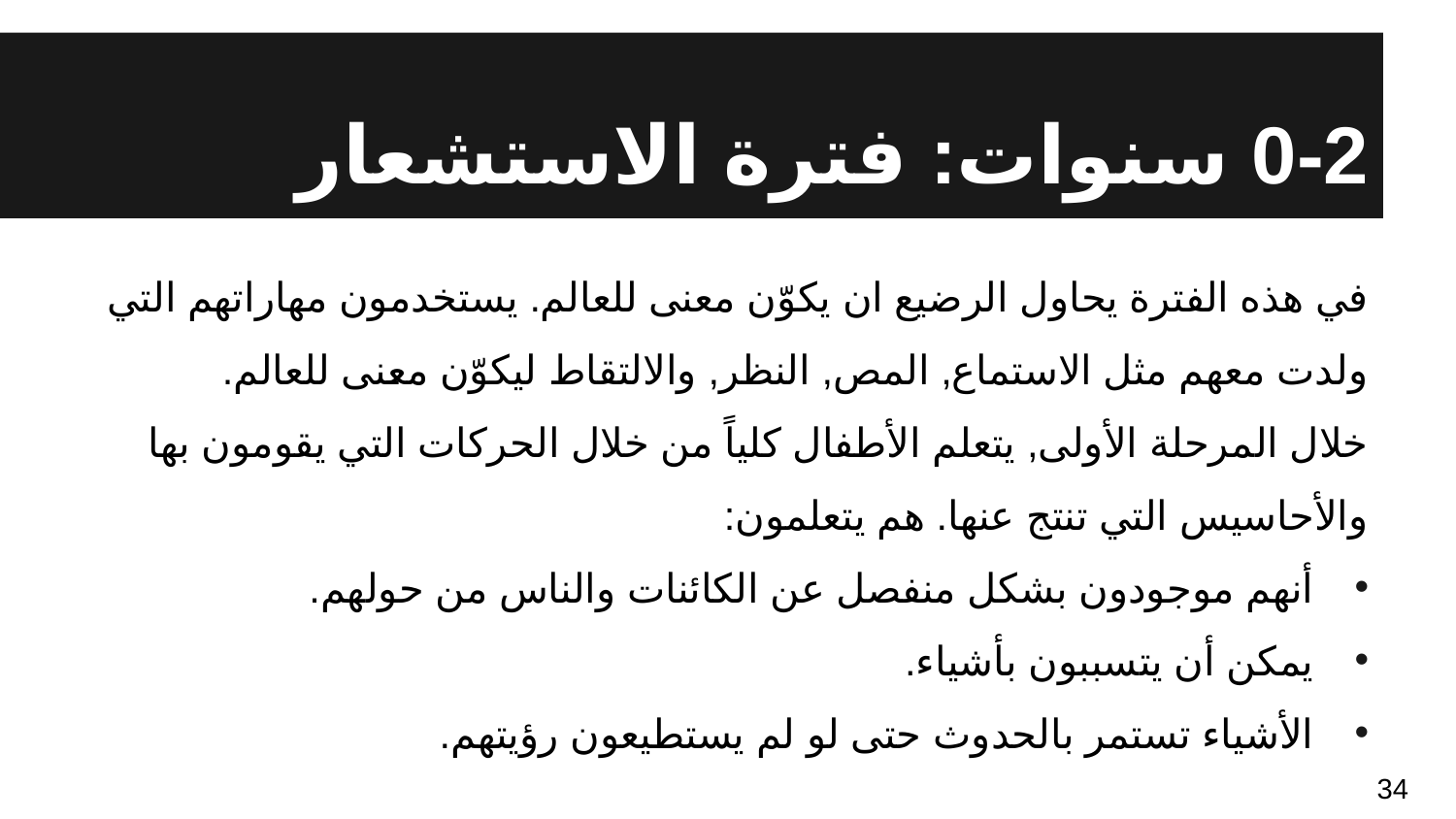

# 0-2 سنوات: فترة الاستشعار
في هذه الفترة يحاول الرضيع ان يكوّن معنى للعالم. يستخدمون مهاراتهم التي ولدت معهم مثل الاستماع, المص, النظر, والالتقاط ليكوّن معنى للعالم.
خلال المرحلة الأولى, يتعلم الأطفال كلياً من خلال الحركات التي يقومون بها والأحاسيس التي تنتج عنها. هم يتعلمون:
أنهم موجودون بشكل منفصل عن الكائنات والناس من حولهم.
يمكن أن يتسببون بأشياء.
الأشياء تستمر بالحدوث حتى لو لم يستطيعون رؤيتهم.

34